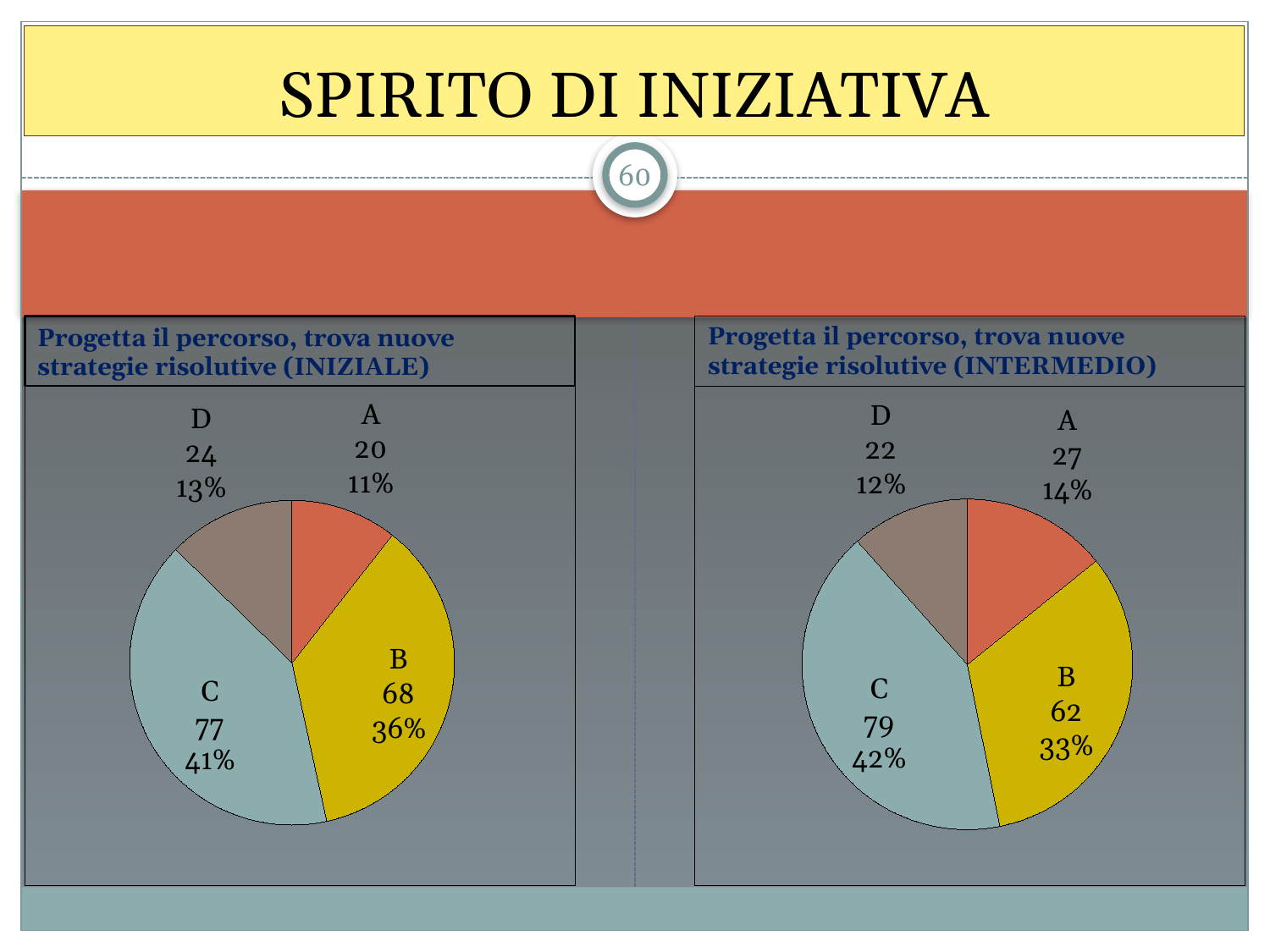

# SPIRITO DI INIZIATIVA
60
Progetta il percorso, trova nuove strategie risolutive (INIZIALE)
Progetta il percorso, trova nuove strategie risolutive (INTERMEDIO)

### Chart

| Category | Vendite |
|---|---|
| A | 20.0 |
| B | 68.0 |
| C | 77.0 |
| D | 24.0 |

### Chart

| Category | Vendite |
|---|---|
| A | 27.0 |
| B | 62.0 |
| C | 79.0 |
| D | 22.0 |